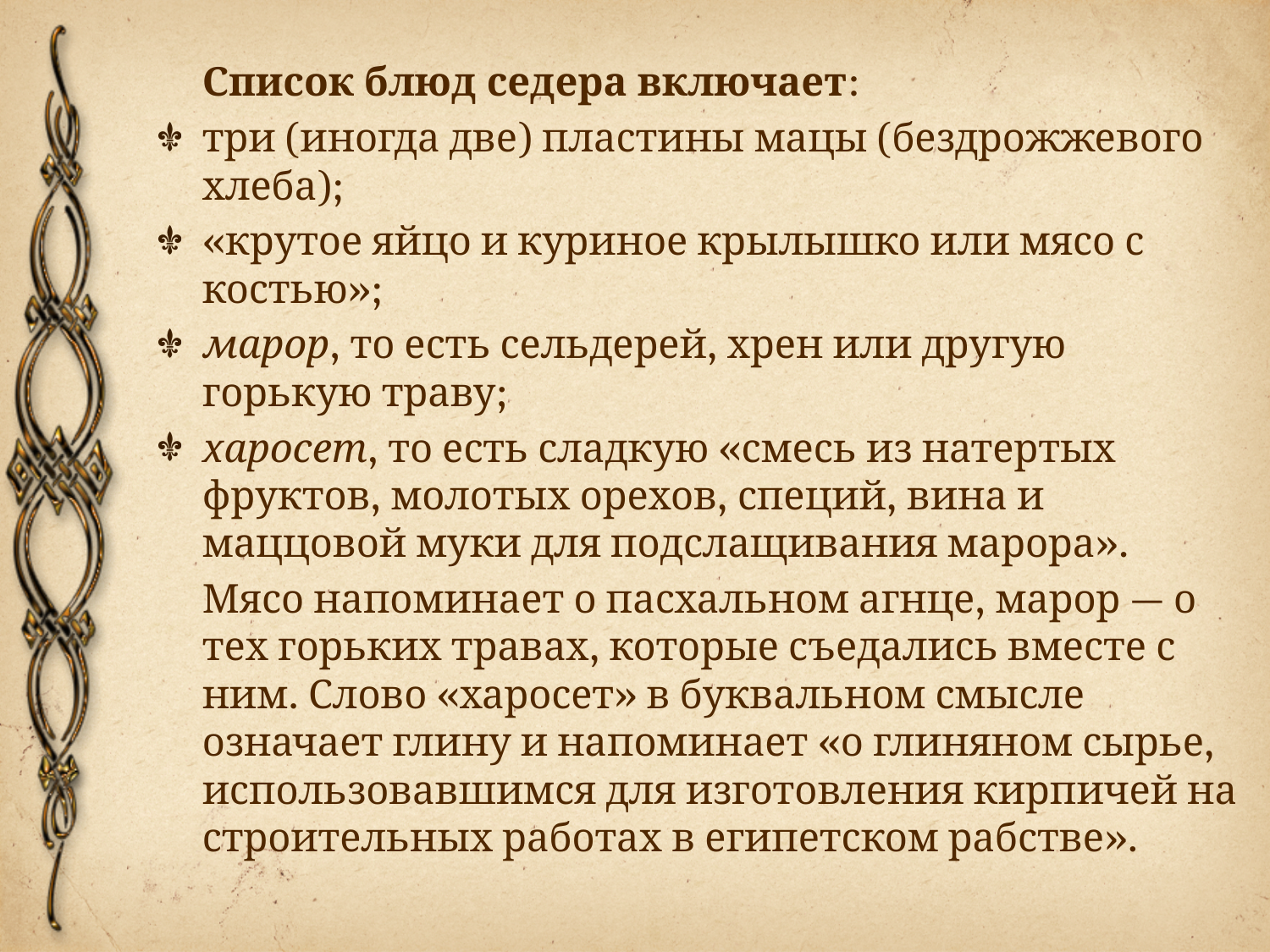

Список блюд седера включает:
три (иногда две) пластины мацы (бездрожжевого хлеба);
«крутое яйцо и куриное крылышко или мясо с костью»;
марор, то есть сельдерей, хрен или другую горькую траву;
харосет, то есть сладкую «смесь из натертых фруктов, молотых орехов, специй, вина и маццовой муки для подслащивания марора».
		Мясо напоминает о пасхальном агнце, марор — о тех горьких травах, которые съедались вместе с ним. Слово «харосет» в буквальном смысле означает глину и напоминает «о глиняном сырье, использовавшимся для изготовления кирпичей на строительных работах в египетском рабстве».